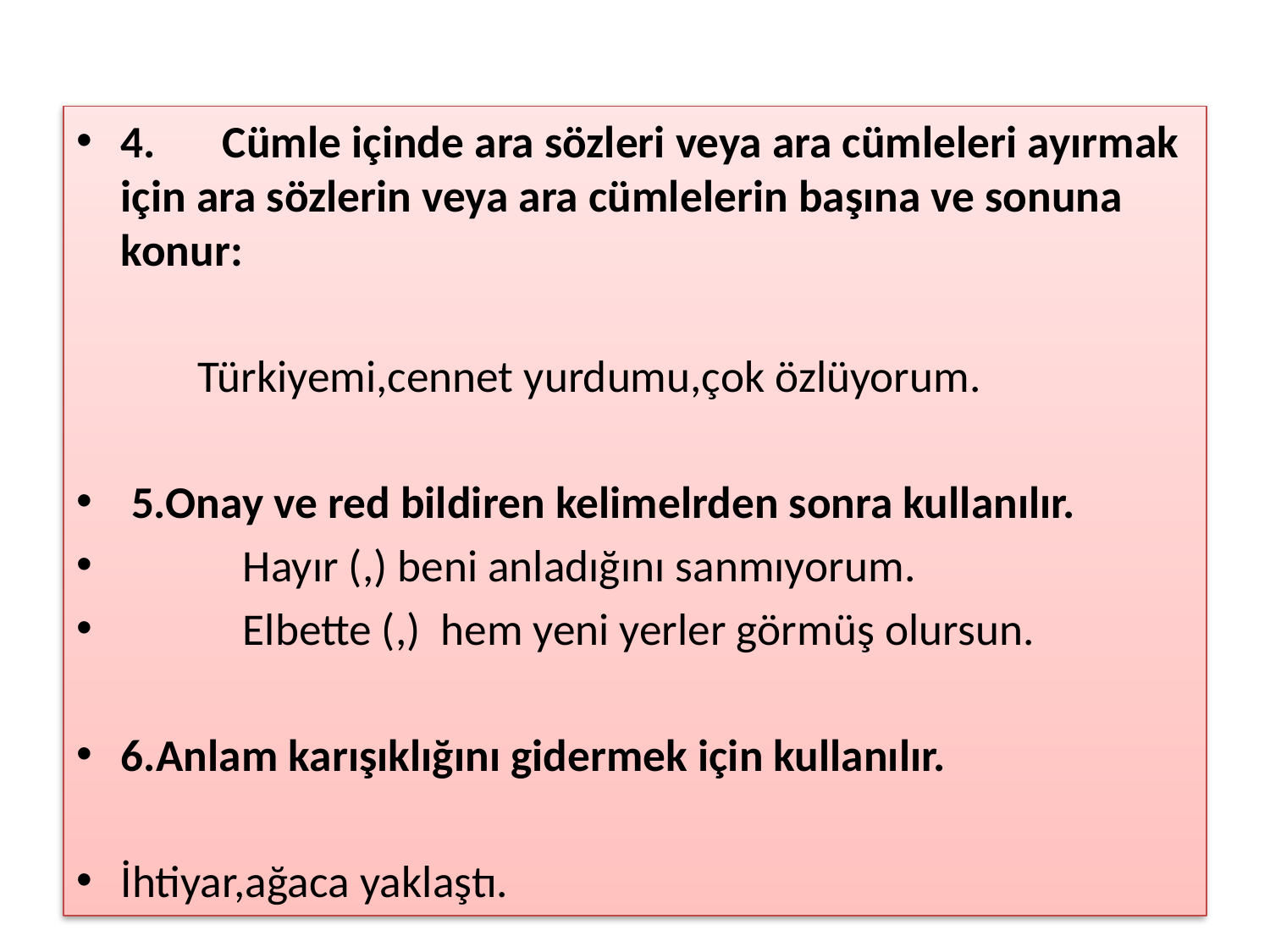

#
4.	Cümle içinde ara sözleri veya ara cümleleri ayırmak için ara sözlerin veya ara cümlelerin başına ve sonuna konur:

            Türkiyemi,cennet yurdumu,çok özlüyorum.

 5.Onay ve red bildiren kelimelrden sonra kullanılır.
            Hayır (,) beni anladığını sanmıyorum.
            Elbette (,)  hem yeni yerler görmüş olursun.

6.Anlam karışıklığını gidermek için kullanılır.

İhtiyar,ağaca yaklaştı.